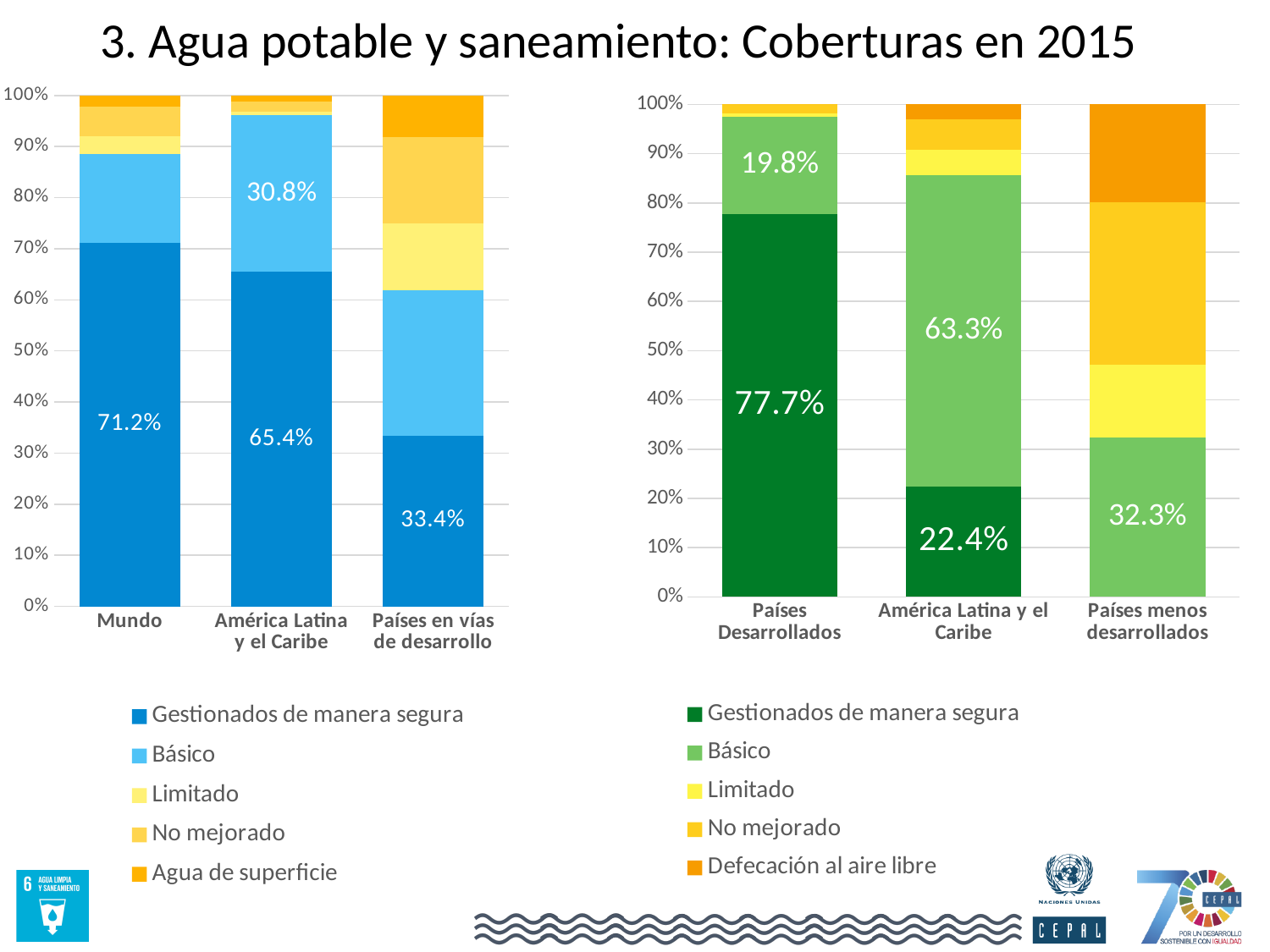

# 3. Agua potable y saneamiento: Coberturas en 2015

### Chart

| Category | Gestionados de manera segura | Básico | Limitado | No mejorado | Agua de superficie |
|---|---|---|---|---|---|
| Mundo | 71.1574596 | 17.35287349 | 3.580778184 | 5.750141389 | 2.158747331 |
| América Latina y el Caribe | 65.43868606 | 30.76290537 | 0.600769403 | 1.957749205 | 1.239889962 |
| Países en vías de desarrollo | 33.40068009 | 28.53335003 | 13.08728657 | 16.8691144 | 8.109568924 |

### Chart

| Category | Gestionados de manera segura | Básico | Limitado | No mejorado | Defecación al aire libre |
|---|---|---|---|---|---|
| Países Desarrollados | 77.70813338 | 19.84910614 | 0.584498881 | 1.85503067 | 0.003230922 |
| América Latina y el Caribe | 22.4011612571 | 63.3202755228 | 5.0307748231 | 6.2009348249 | 3.0468535722 |
| Países menos desarrollados | None | 32.32796478 | 14.78810647 | 32.9536278 | 19.9303026 |